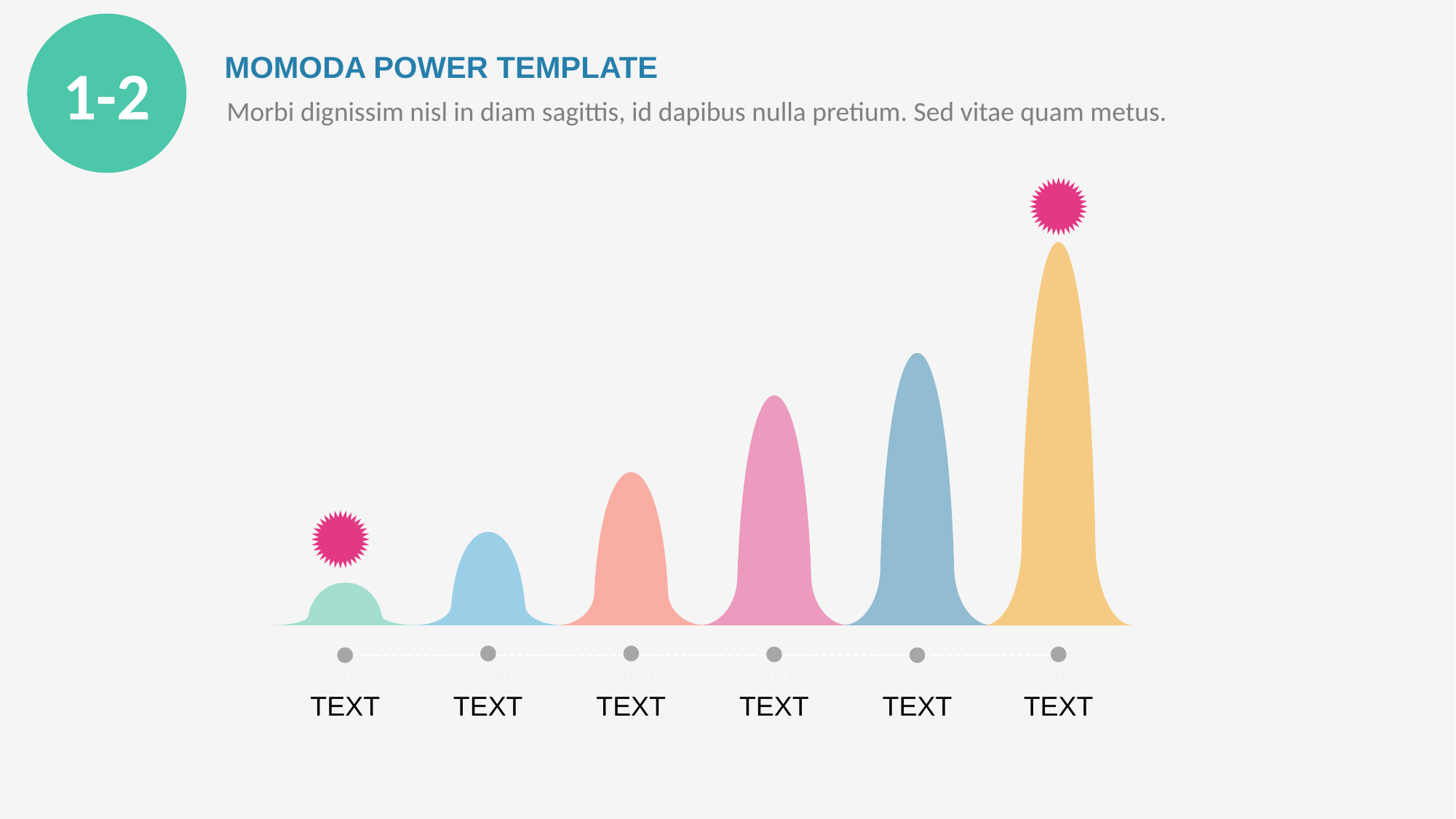

1-2
MOMODA POWER TEMPLATE
Morbi dignissim nisl in diam sagittis, id dapibus nulla pretium. Sed vitae quam metus.

2008
2010
2009
2011
2012
2013
TEXT
TEXT
TEXT
TEXT
TEXT
TEXT